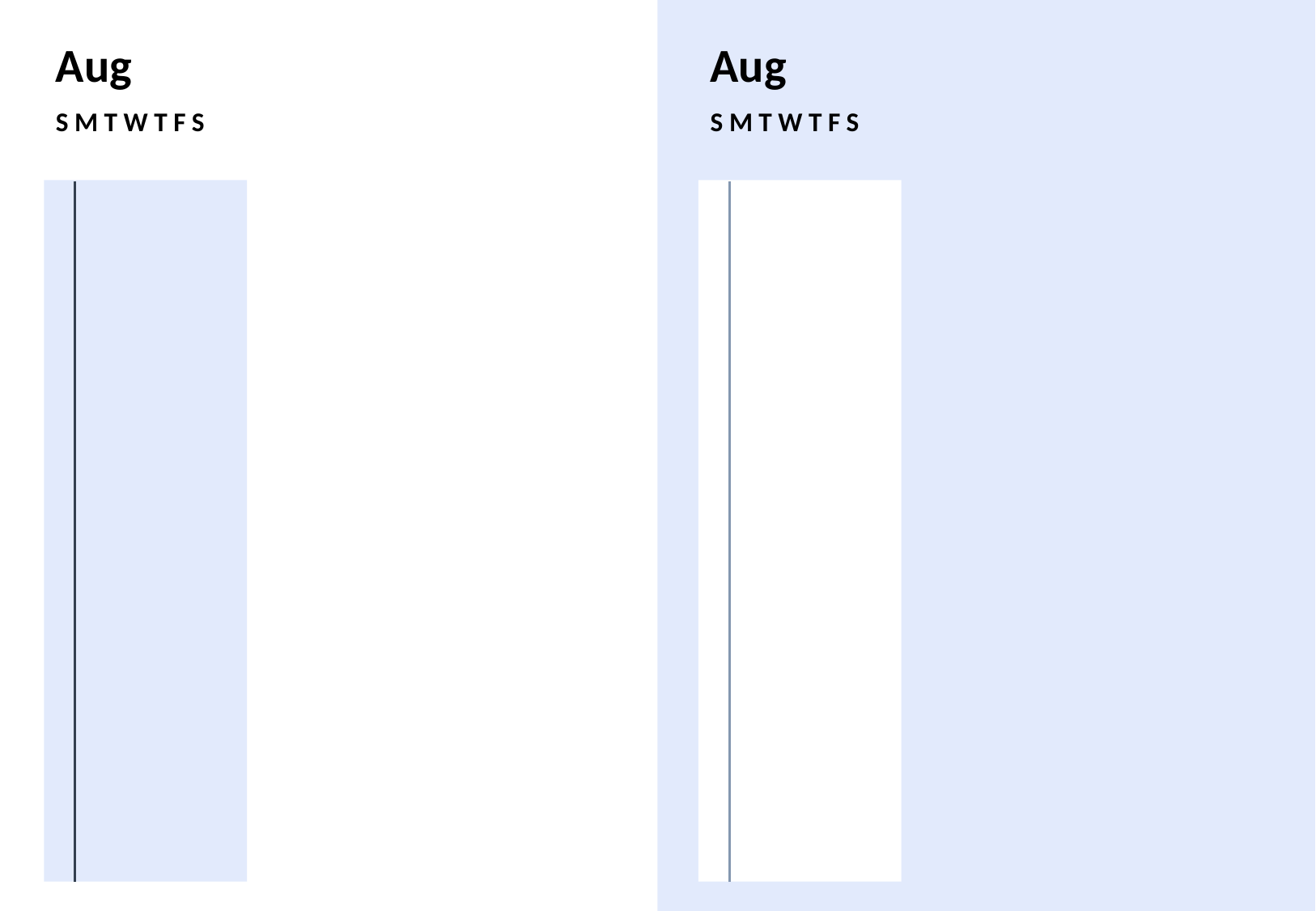

Aug
Aug
S M T W T F S
S M T W T F S